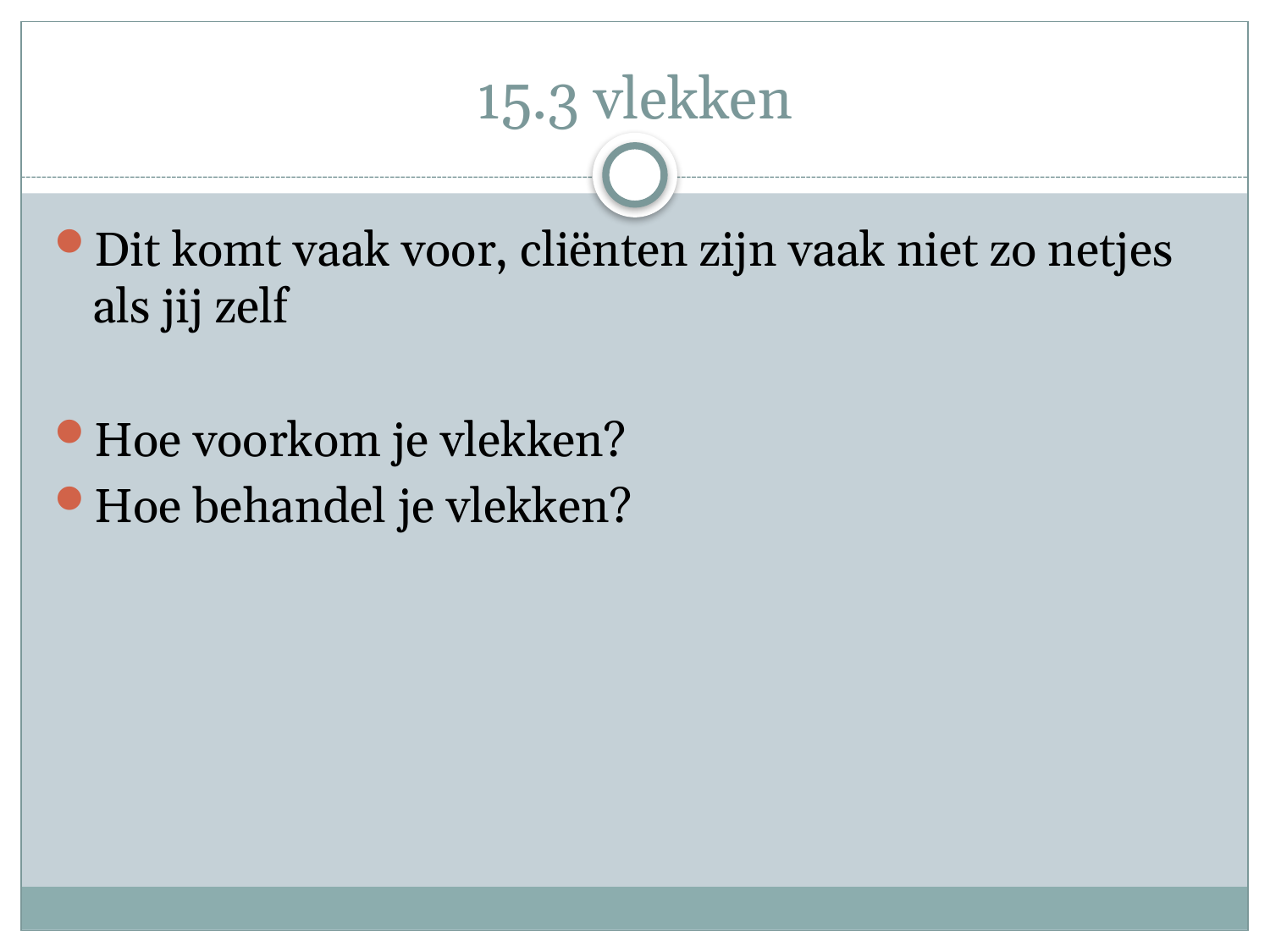

# 15.3 vlekken
Dit komt vaak voor, cliënten zijn vaak niet zo netjes als jij zelf

Hoe voorkom je vlekken?
Hoe behandel je vlekken?